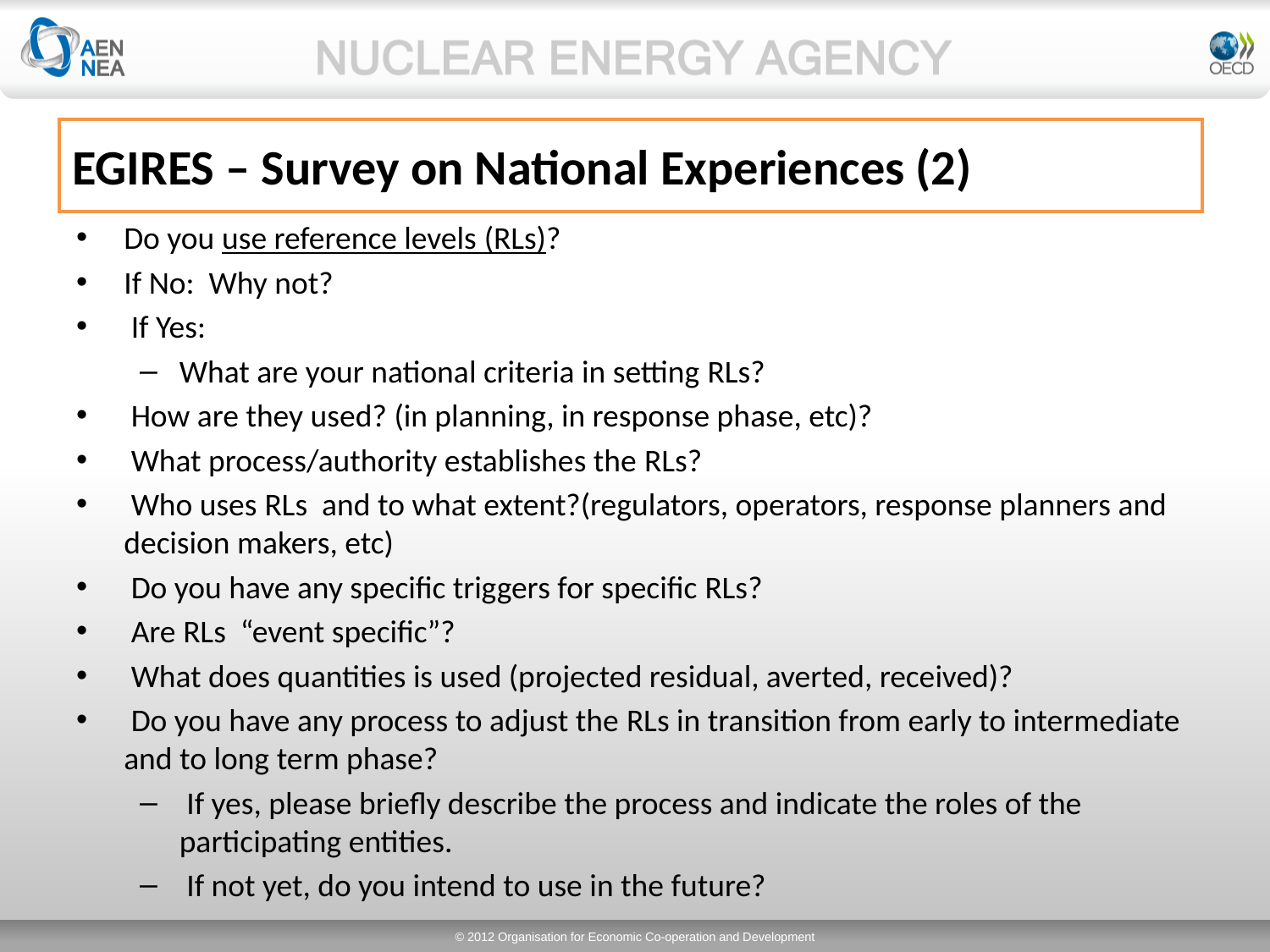

# EGIRES – Survey on National Experiences (2)
Do you use reference levels (RLs)?
If No:  Why not?
 If Yes:
What are your national criteria in setting RLs?
 How are they used? (in planning, in response phase, etc)?
 What process/authority establishes the RLs?
 Who uses RLs  and to what extent?(regulators, operators, response planners and decision makers, etc)
 Do you have any specific triggers for specific RLs?
 Are RLs  “event specific”?
 What does quantities is used (projected residual, averted, received)?
 Do you have any process to adjust the RLs in transition from early to intermediate and to long term phase?
 If yes, please briefly describe the process and indicate the roles of the participating entities.
 If not yet, do you intend to use in the future?